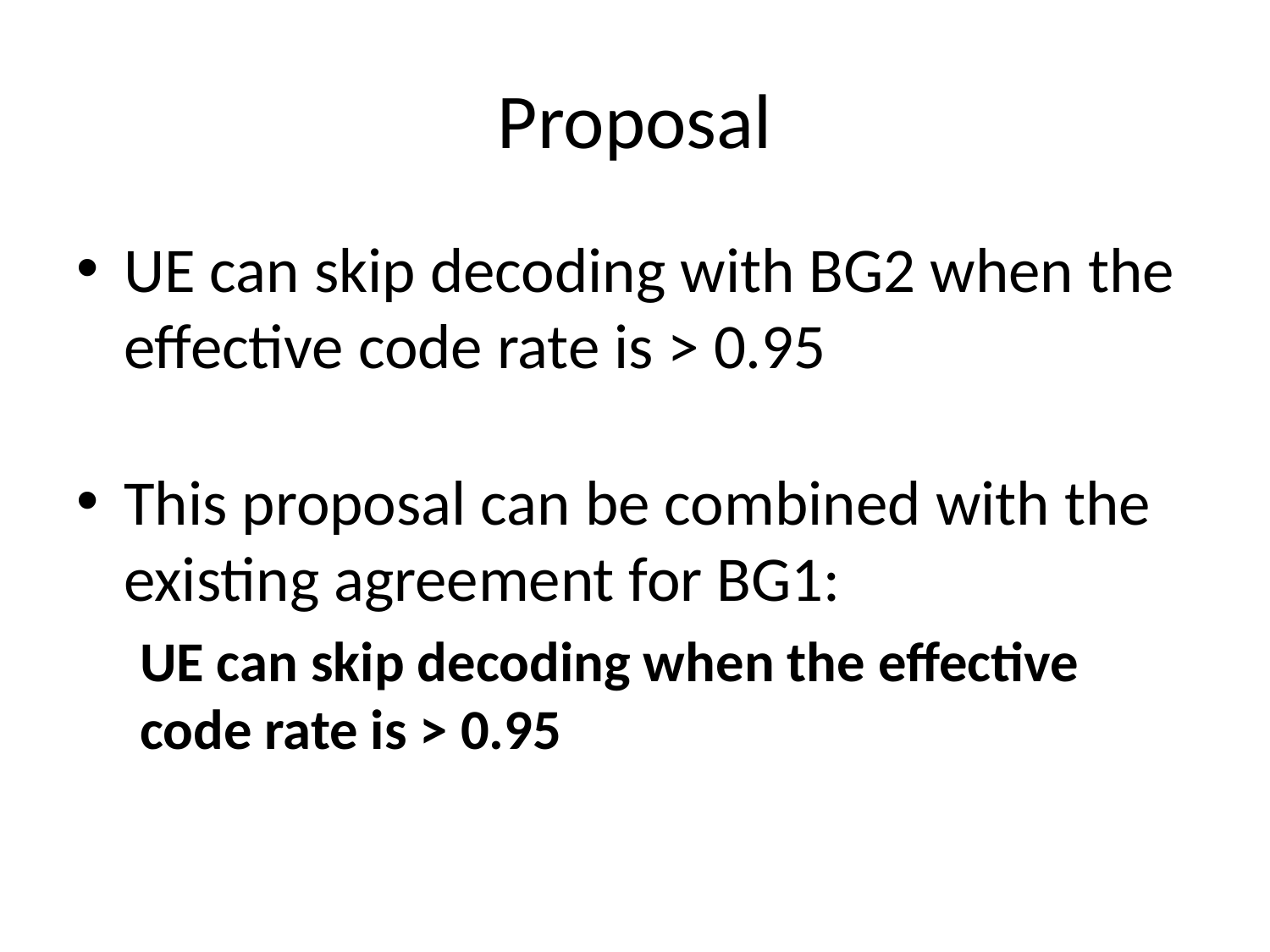

# Proposal
UE can skip decoding with BG2 when the effective code rate is > 0.95
This proposal can be combined with the existing agreement for BG1:
UE can skip decoding when the effective code rate is > 0.95